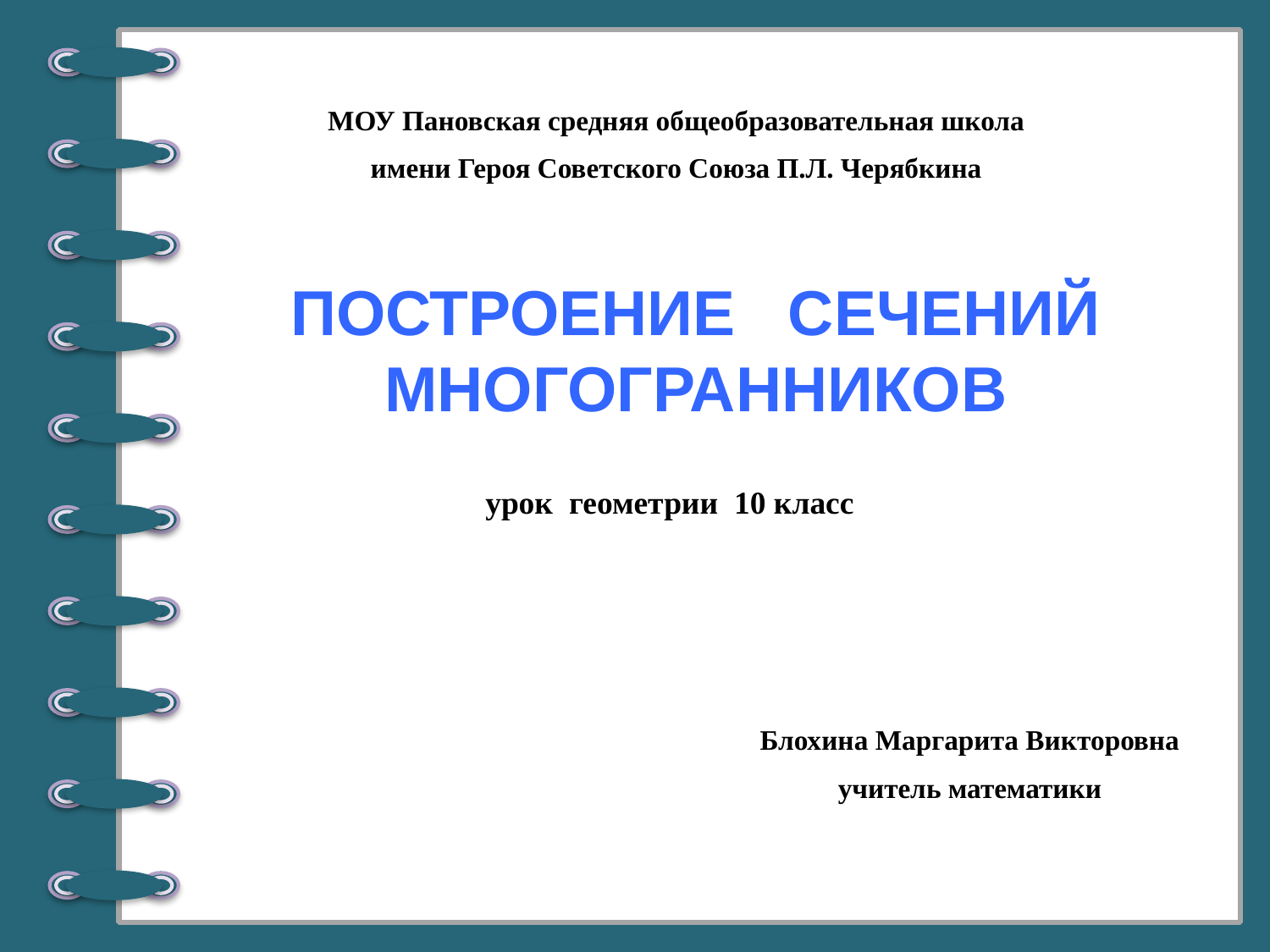

МОУ Пановская средняя общеобразовательная школа
имени Героя Советского Союза П.Л. Черябкина
# ПОСТРОЕНИЕ   СЕЧЕНИЙ
МНОГОГРАННИКОВ
урок  геометрии  10 класс
Блохина Маргарита Викторовна
учитель математики